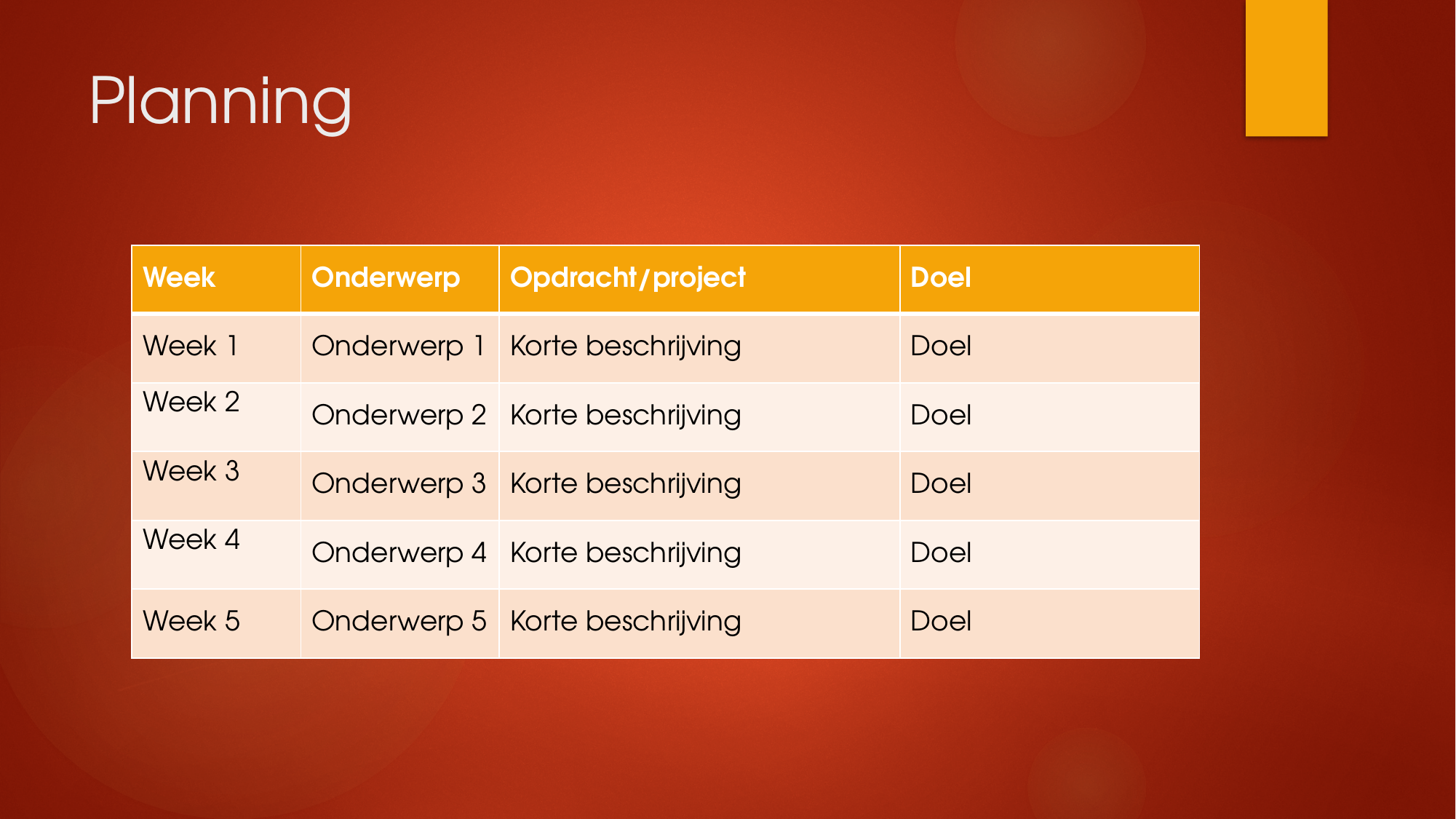

# Planning
| Week | Onderwerp | Opdracht/project | Doel |
| --- | --- | --- | --- |
| Week 1 | Onderwerp 1 | Korte beschrijving | Doel |
| Week 2 | Onderwerp 2 | Korte beschrijving | Doel |
| Week 3 | Onderwerp 3 | Korte beschrijving | Doel |
| Week 4 | Onderwerp 4 | Korte beschrijving | Doel |
| Week 5 | Onderwerp 5 | Korte beschrijving | Doel |